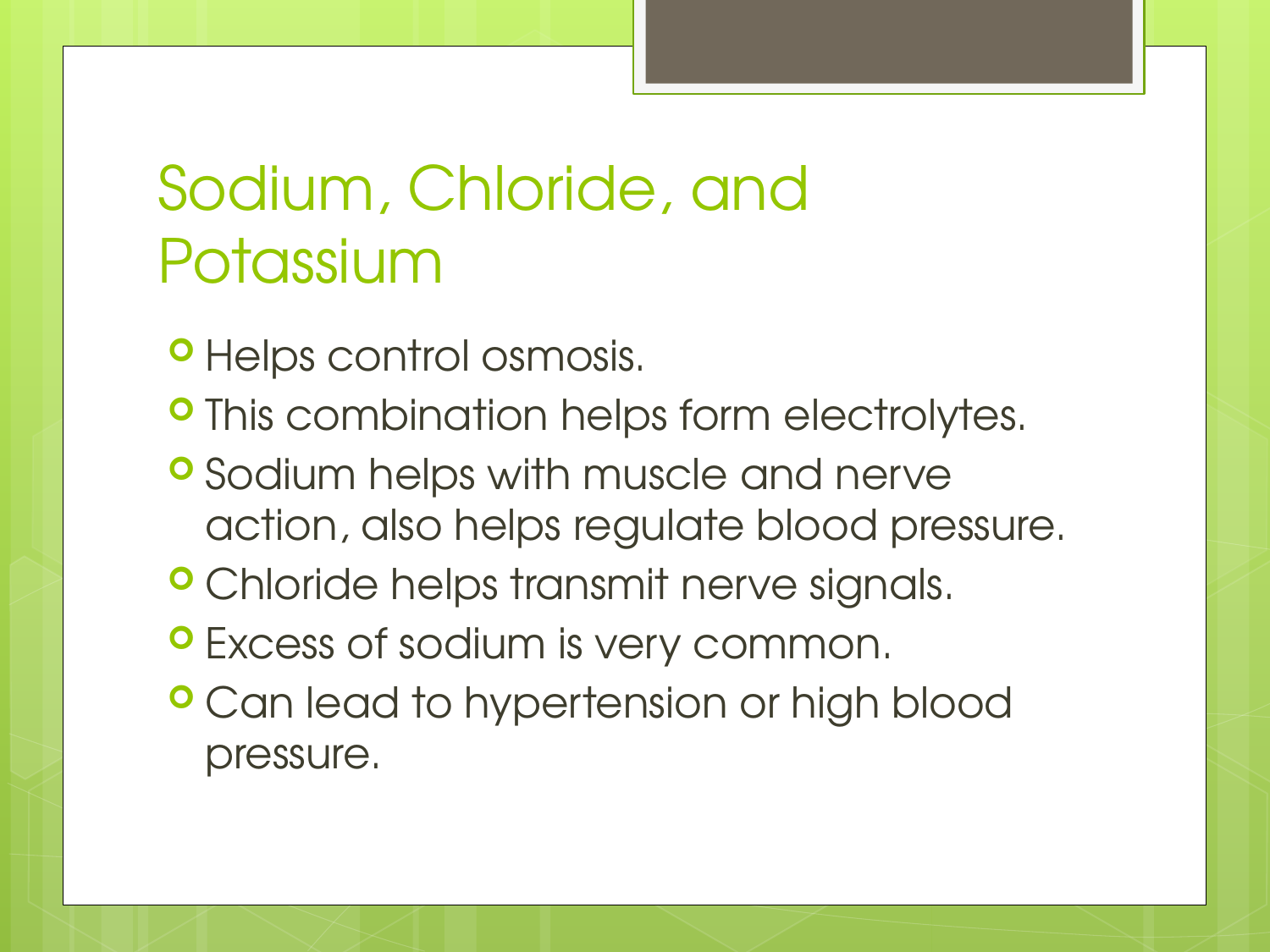

# Sodium, Chloride, and Potassium
Helps control osmosis.
This combination helps form electrolytes.
Sodium helps with muscle and nerve action, also helps regulate blood pressure.
Chloride helps transmit nerve signals.
Excess of sodium is very common.
Can lead to hypertension or high blood pressure.